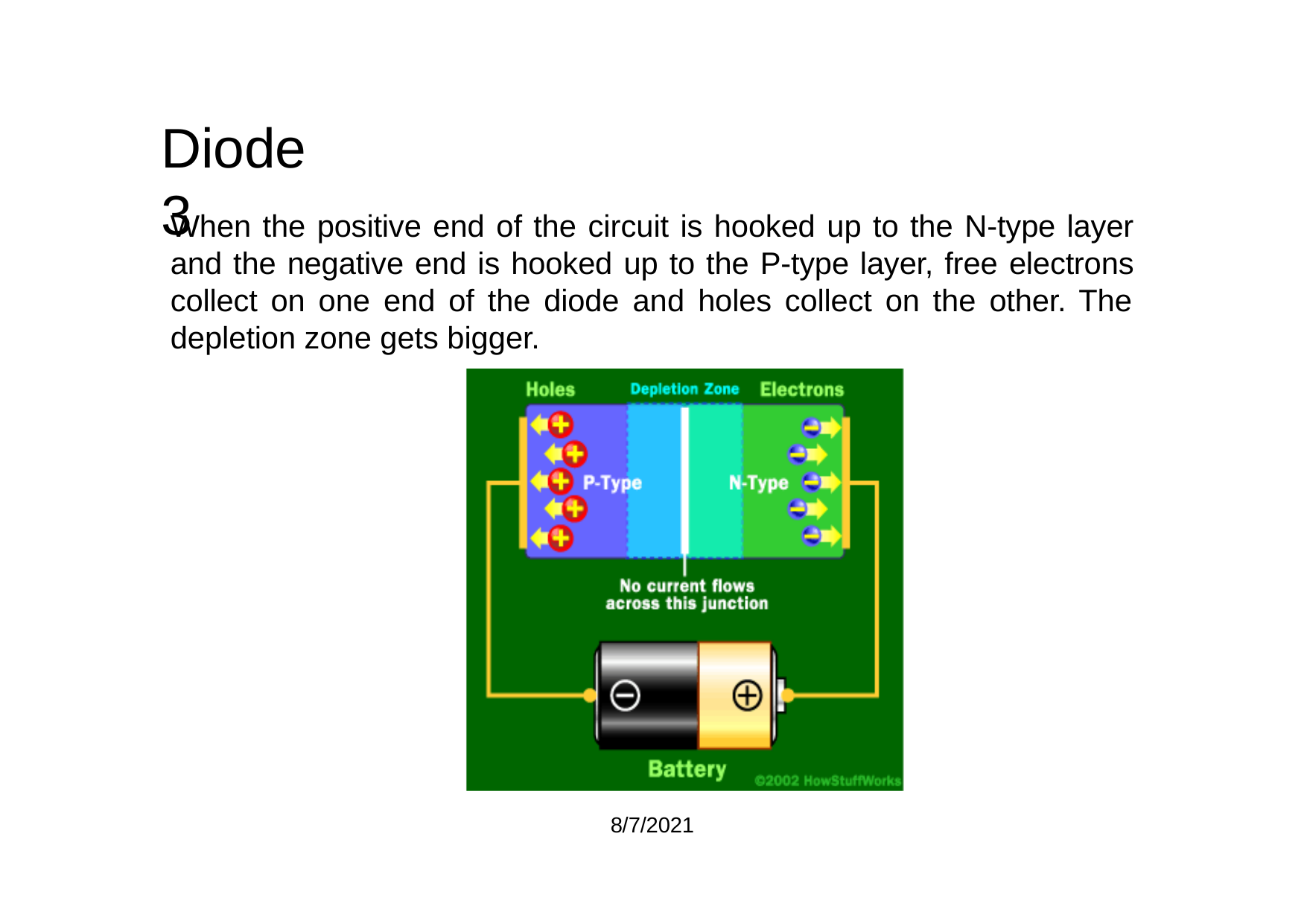

# Diode	3
When the positive end of the circuit is hooked up to the N-type layer  and the negative end is hooked up to the P-type layer, free electrons  collect on one end of the diode and holes collect on the other. The  depletion zone gets bigger.

8/7/2021